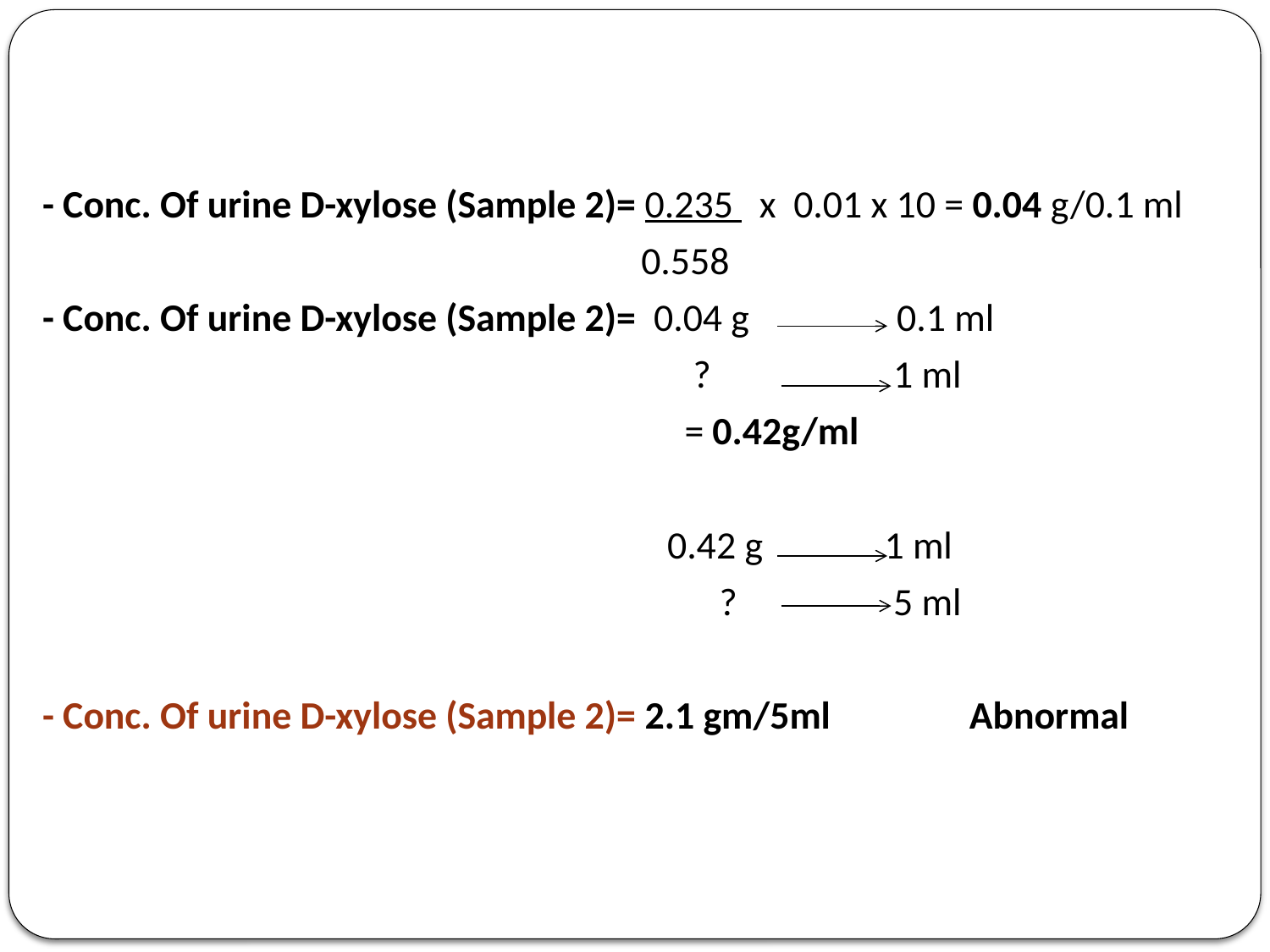

- Conc. Of urine D-xylose (Sample 2)= 0.235   x  0.01 x 10 = 0.04 g/0.1 ml
                                                                     0.558
- Conc. Of urine D-xylose (Sample 2)=  0.04 g                 0.1 ml
                                                                           ?                     1 ml
                                                                          = 0.42g/ml

                                                                        0.42 g              1 ml
                                                                              ?                  5 ml

- Conc. Of urine D-xylose (Sample 2)= 2.1 gm/5ml                Abnormal